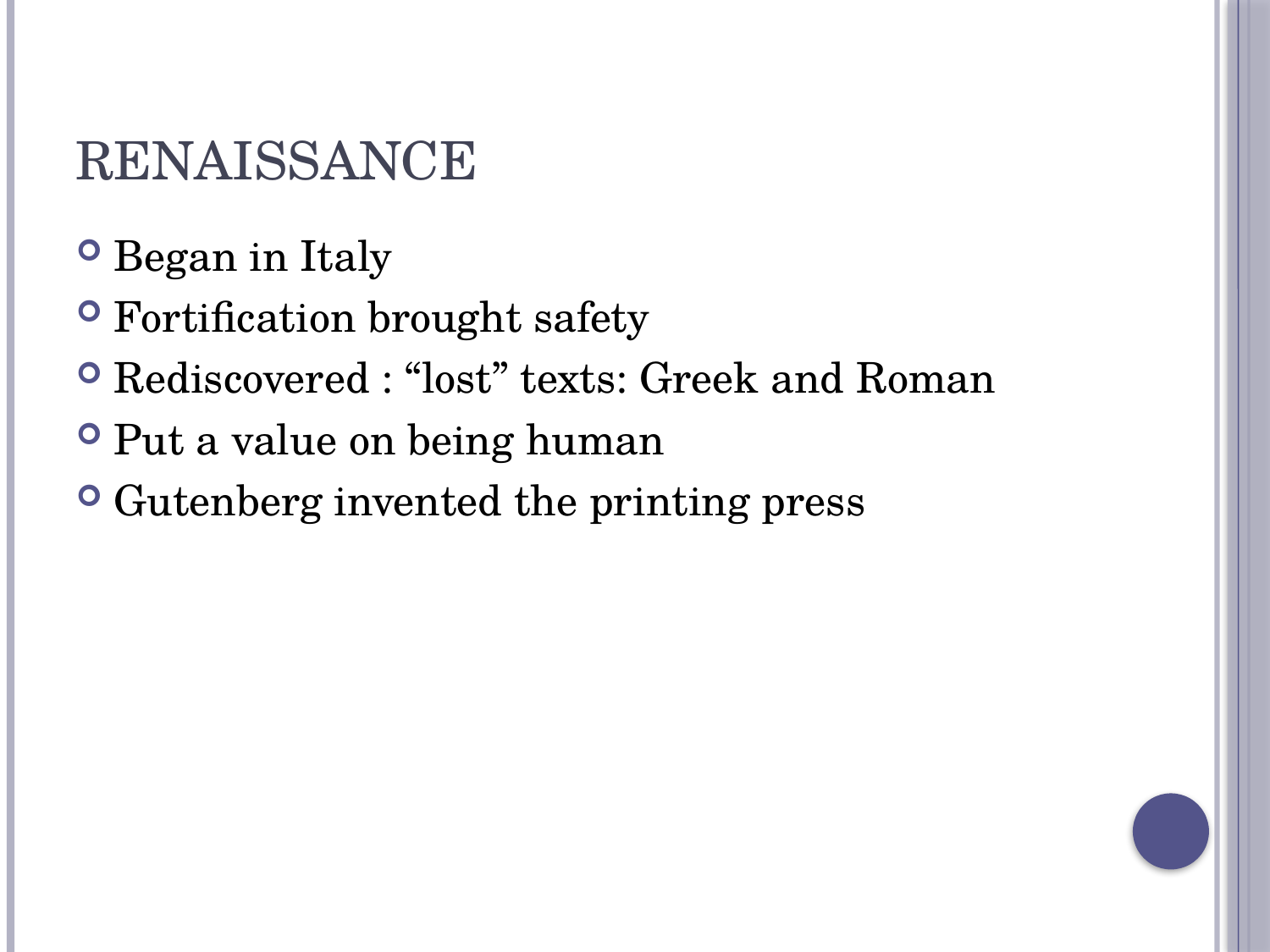

# Renaissance
Began in Italy
Fortification brought safety
Rediscovered : “lost” texts: Greek and Roman
Put a value on being human
Gutenberg invented the printing press